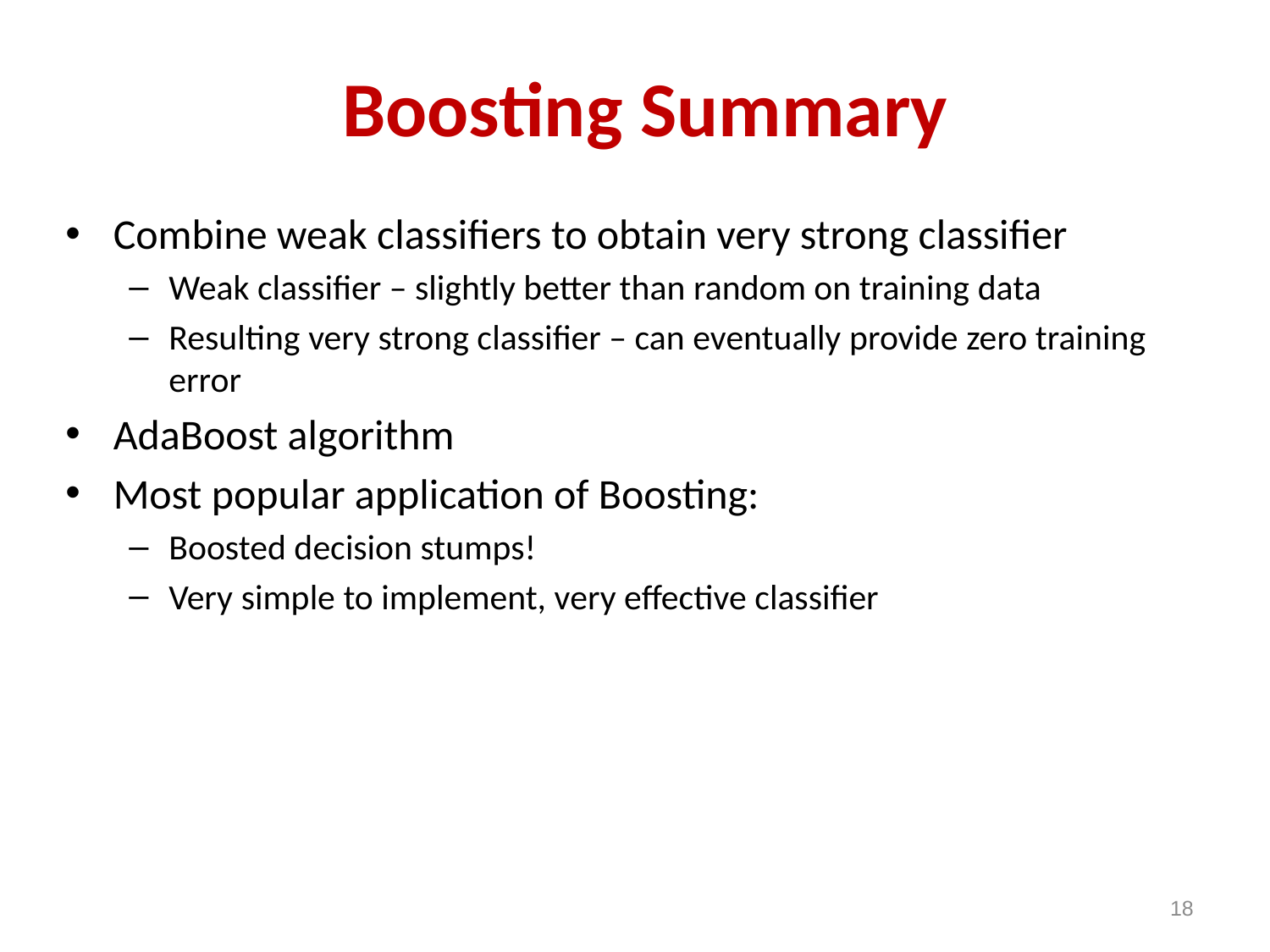

# Boosting Summary
Combine weak classifiers to obtain very strong classifier
Weak classifier – slightly better than random on training data
Resulting very strong classifier – can eventually provide zero training error
AdaBoost algorithm
Most popular application of Boosting:
Boosted decision stumps!
Very simple to implement, very effective classifier
18